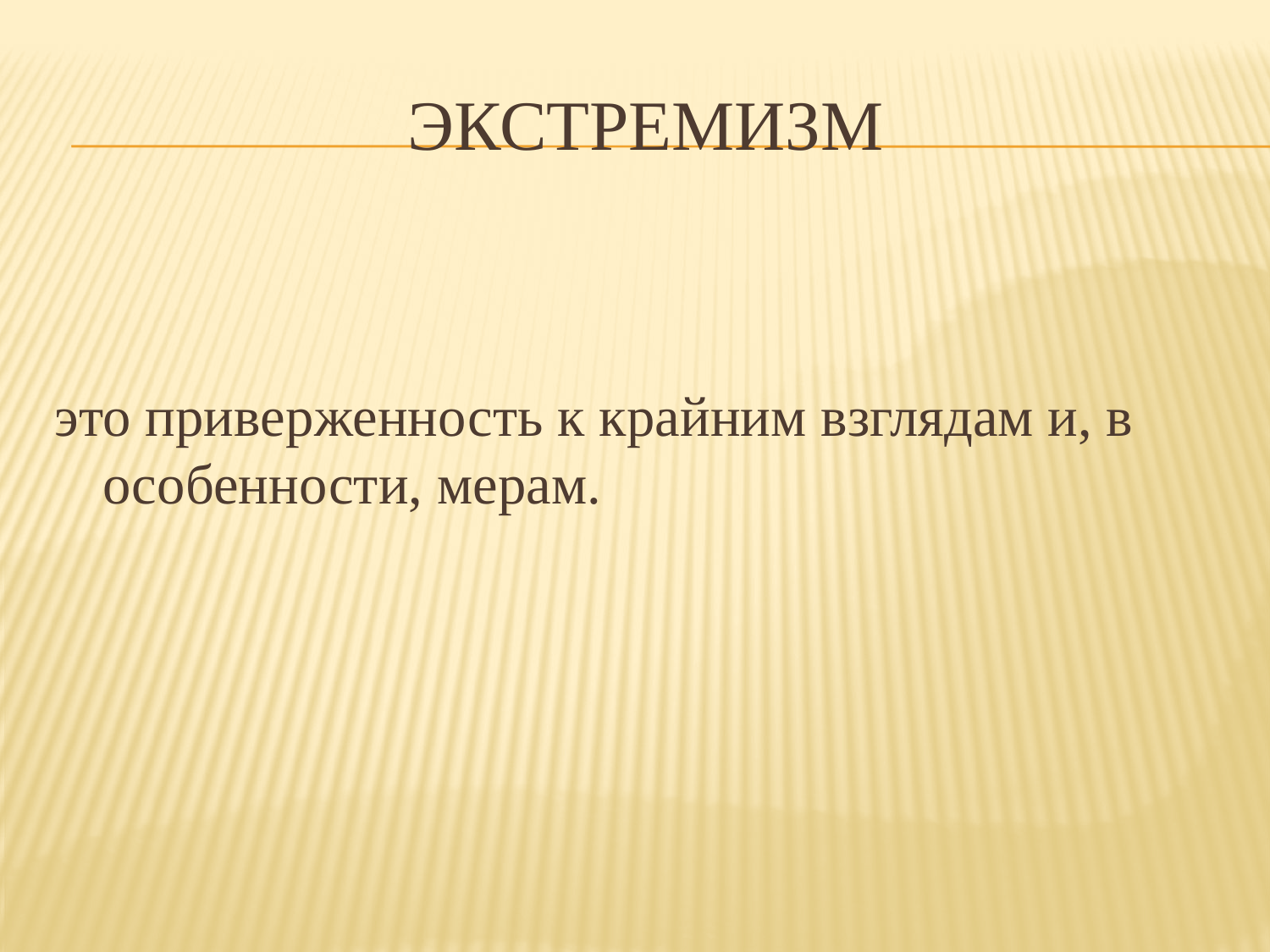

# Экстремизм

это приверженность к крайним взглядам и, в особенности, мерам.